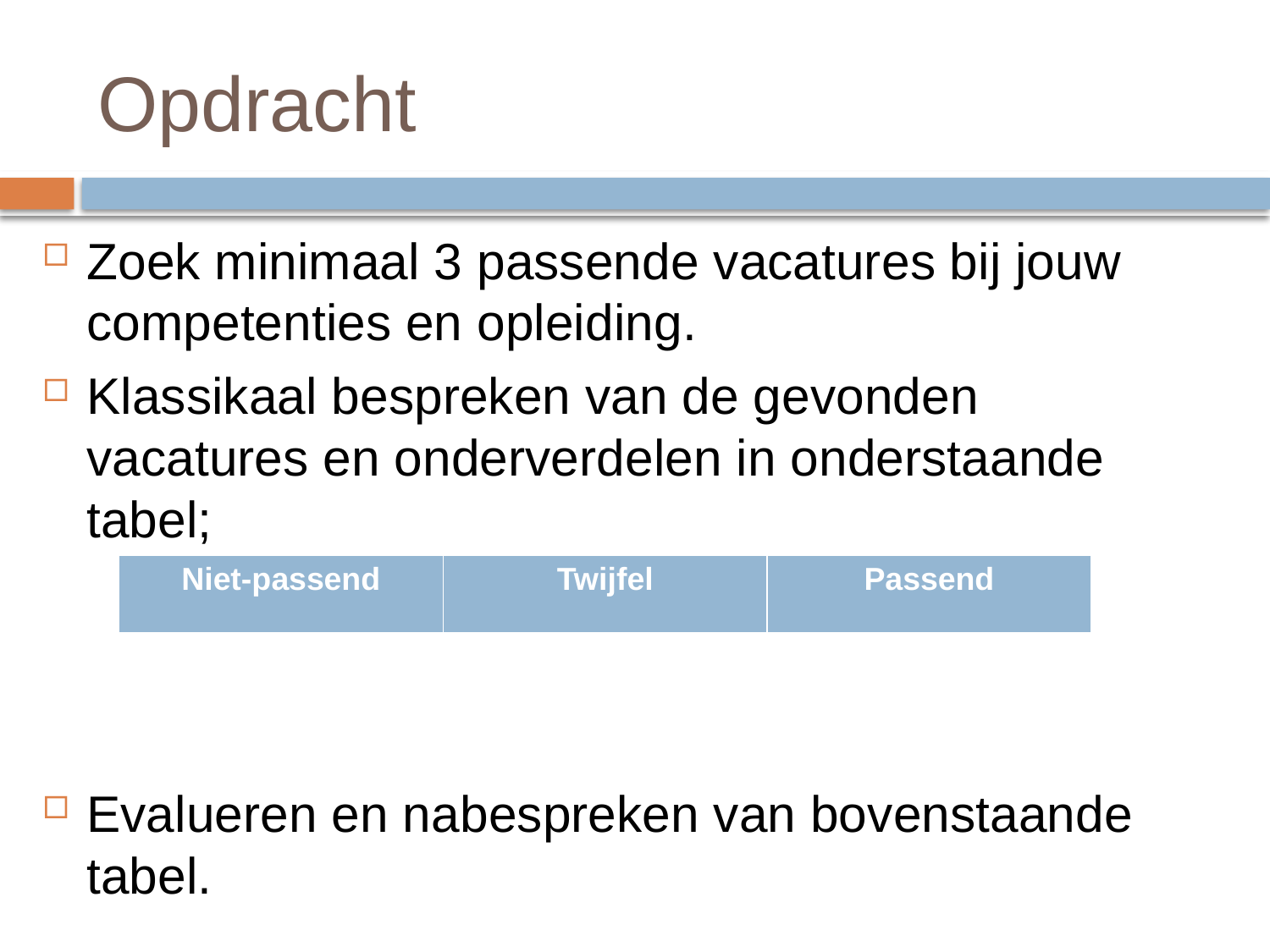

# Opdracht
Zoek minimaal 3 passende vacatures bij jouw competenties en opleiding.
Klassikaal bespreken van de gevonden vacatures en onderverdelen in onderstaande tabel;

Evalueren en nabespreken van bovenstaande tabel.

| Niet-passend | Twijfel | Passend |
| --- | --- | --- |